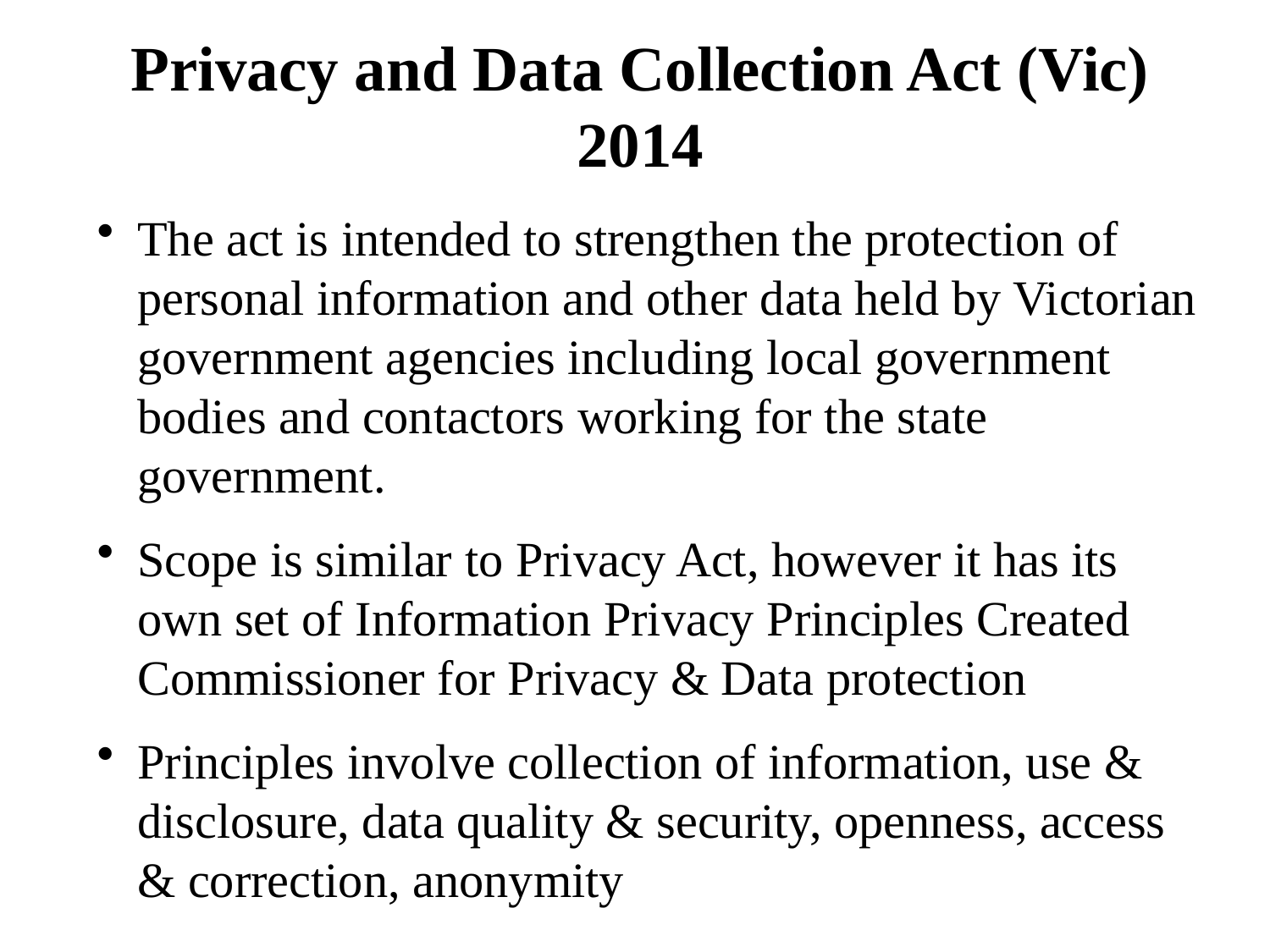

Privacy and Data Collection Act (Vic) 2014
The act is intended to strengthen the protection of personal information and other data held by Victorian government agencies including local government bodies and contactors working for the state government.
Scope is similar to Privacy Act, however it has its own set of Information Privacy Principles Created Commissioner for Privacy & Data protection
Principles involve collection of information, use & disclosure, data quality & security, openness, access & correction, anonymity